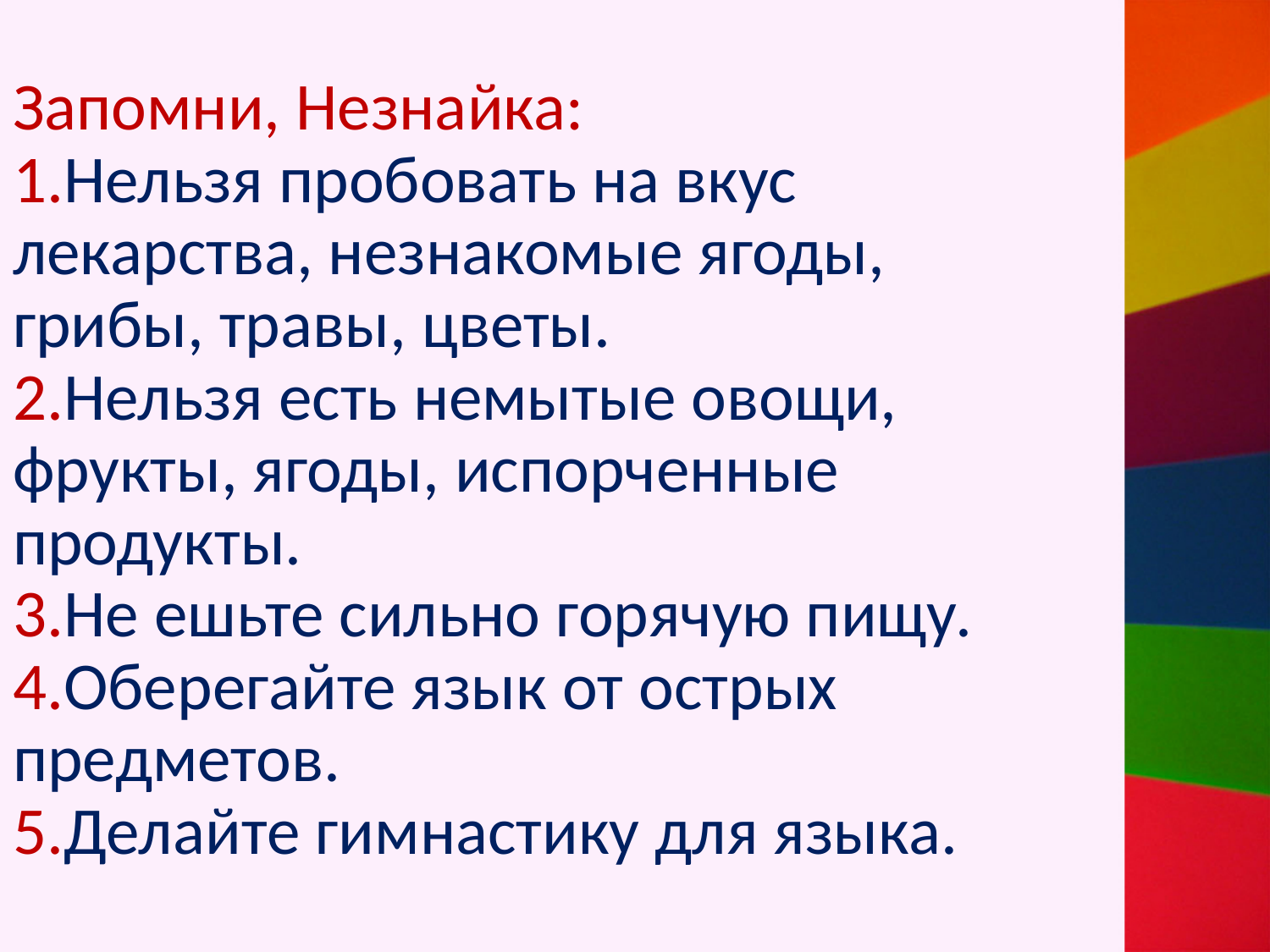

Запомни, Незнайка:
1.Нельзя пробовать на вкус лекарства, незнакомые ягоды, грибы, травы, цветы.
2.Нельзя есть немытые овощи, фрукты, ягоды, испорченные продукты.
3.Не ешьте сильно горячую пищу.
4.Оберегайте язык от острых предметов.
5.Делайте гимнастику для языка.